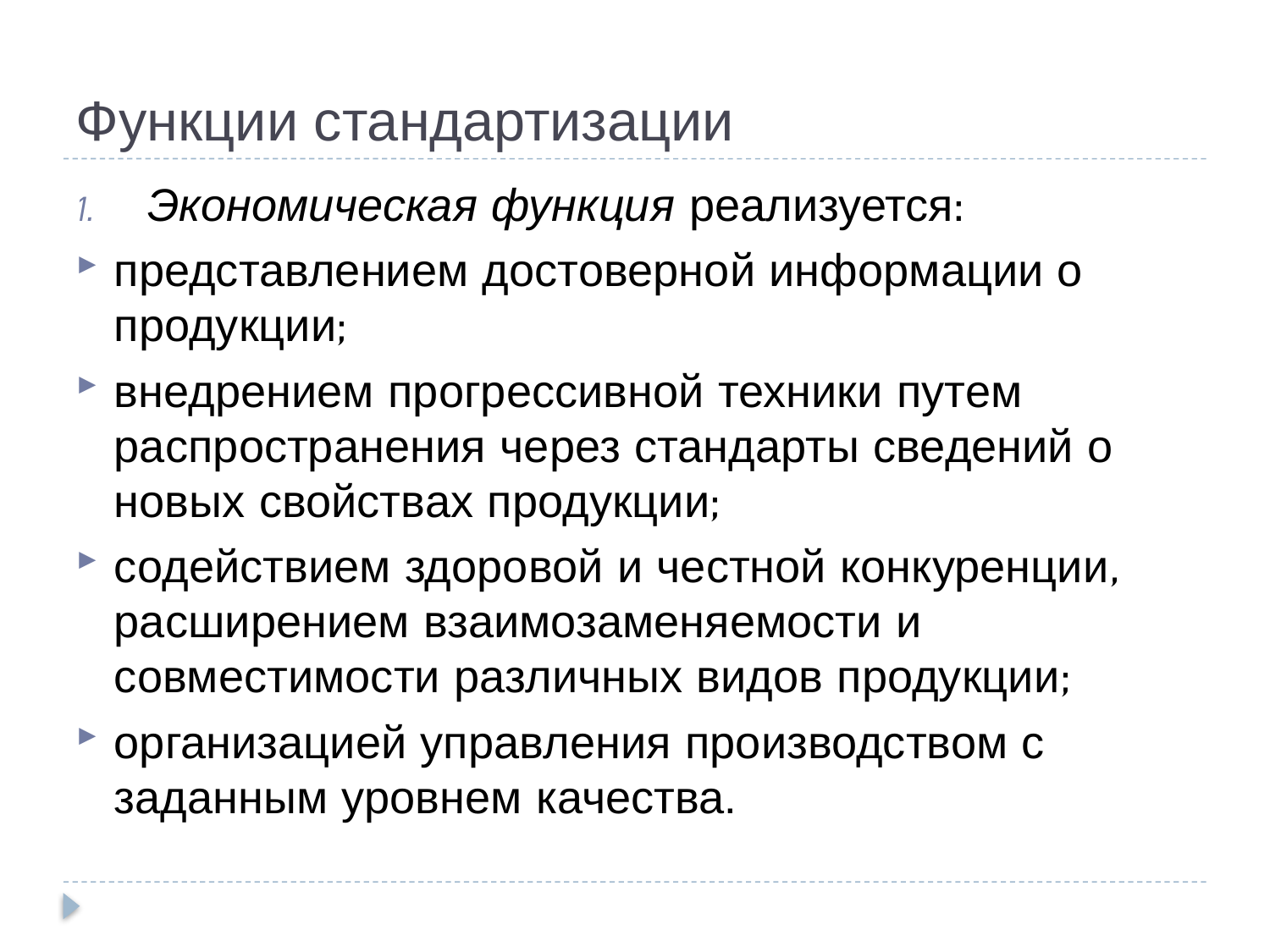

# Функции стандартизации
Экономическая функция реализуется:
представлением достоверной информации о продукции;
внедрением прогрессивной техники путем распространения через стандарты сведений о новых свойствах продукции;
содействием здоровой и честной конкуренции, расширением взаимозаменяемости и совместимости различных видов продукции;
организацией управления производством с заданным уровнем качества.